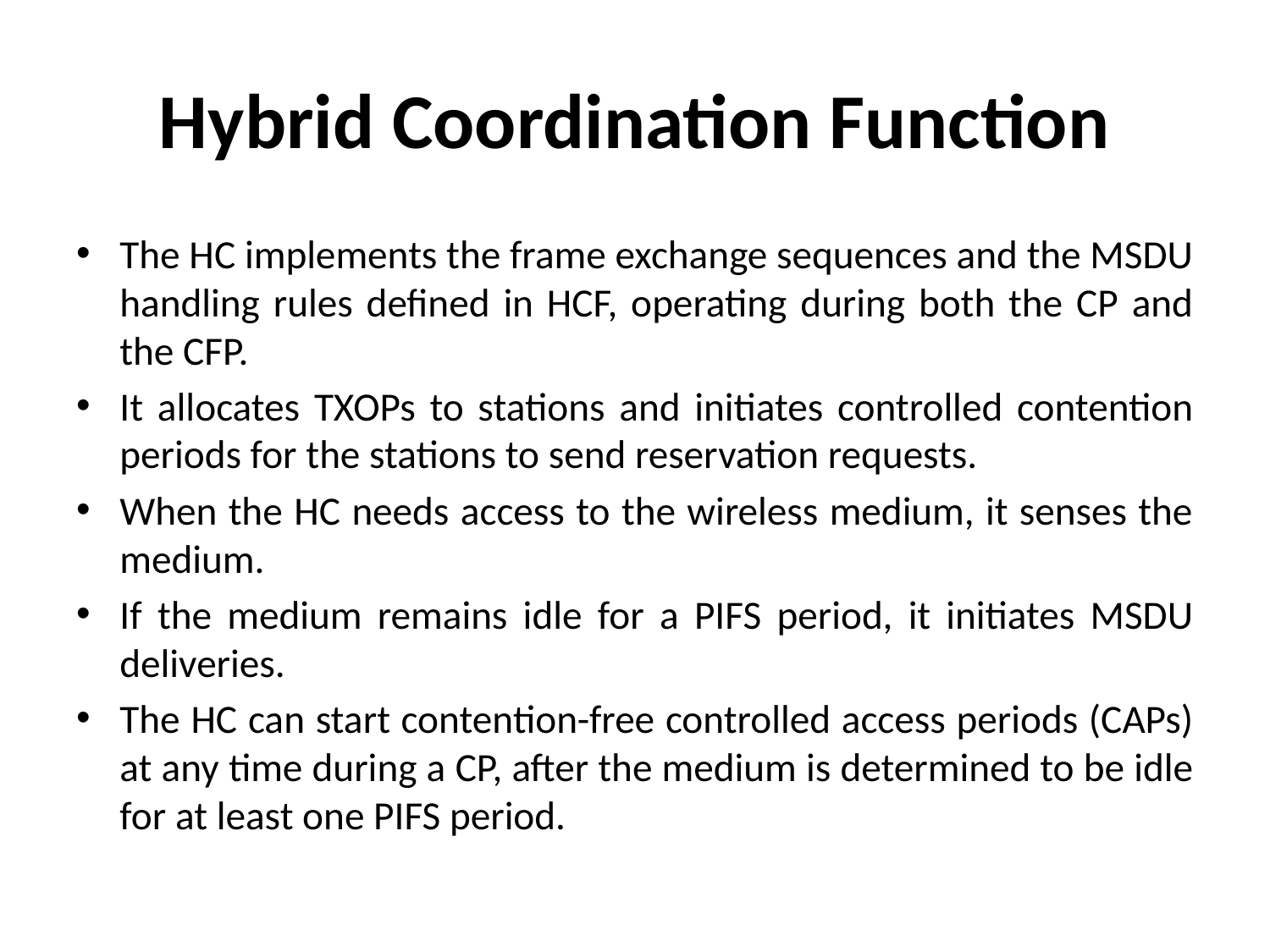

# Hybrid Coordination Function
The HC implements the frame exchange sequences and the MSDU handling rules defined in HCF, operating during both the CP and the CFP.
It allocates TXOPs to stations and initiates controlled contention periods for the stations to send reservation requests.
When the HC needs access to the wireless medium, it senses the medium.
If the medium remains idle for a PIFS period, it initiates MSDU deliveries.
The HC can start contention-free controlled access periods (CAPs) at any time during a CP, after the medium is determined to be idle for at least one PIFS period.